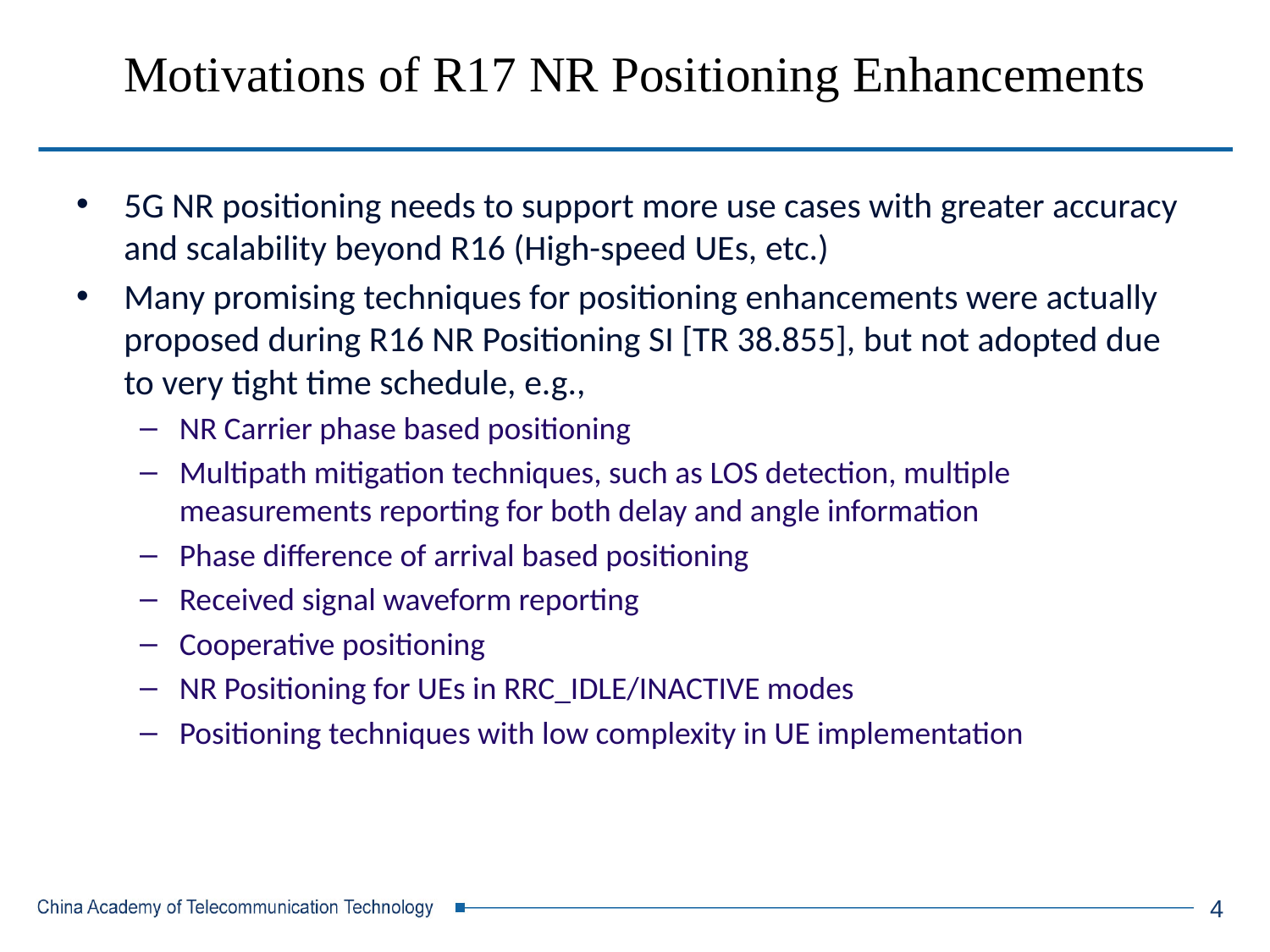

Motivations of R17 NR Positioning Enhancements
5G NR positioning needs to support more use cases with greater accuracy and scalability beyond R16 (High-speed UEs, etc.)
Many promising techniques for positioning enhancements were actually proposed during R16 NR Positioning SI [TR 38.855], but not adopted due to very tight time schedule, e.g.,
NR Carrier phase based positioning
Multipath mitigation techniques, such as LOS detection, multiple measurements reporting for both delay and angle information
Phase difference of arrival based positioning
Received signal waveform reporting
Cooperative positioning
NR Positioning for UEs in RRC_IDLE/INACTIVE modes
Positioning techniques with low complexity in UE implementation

4